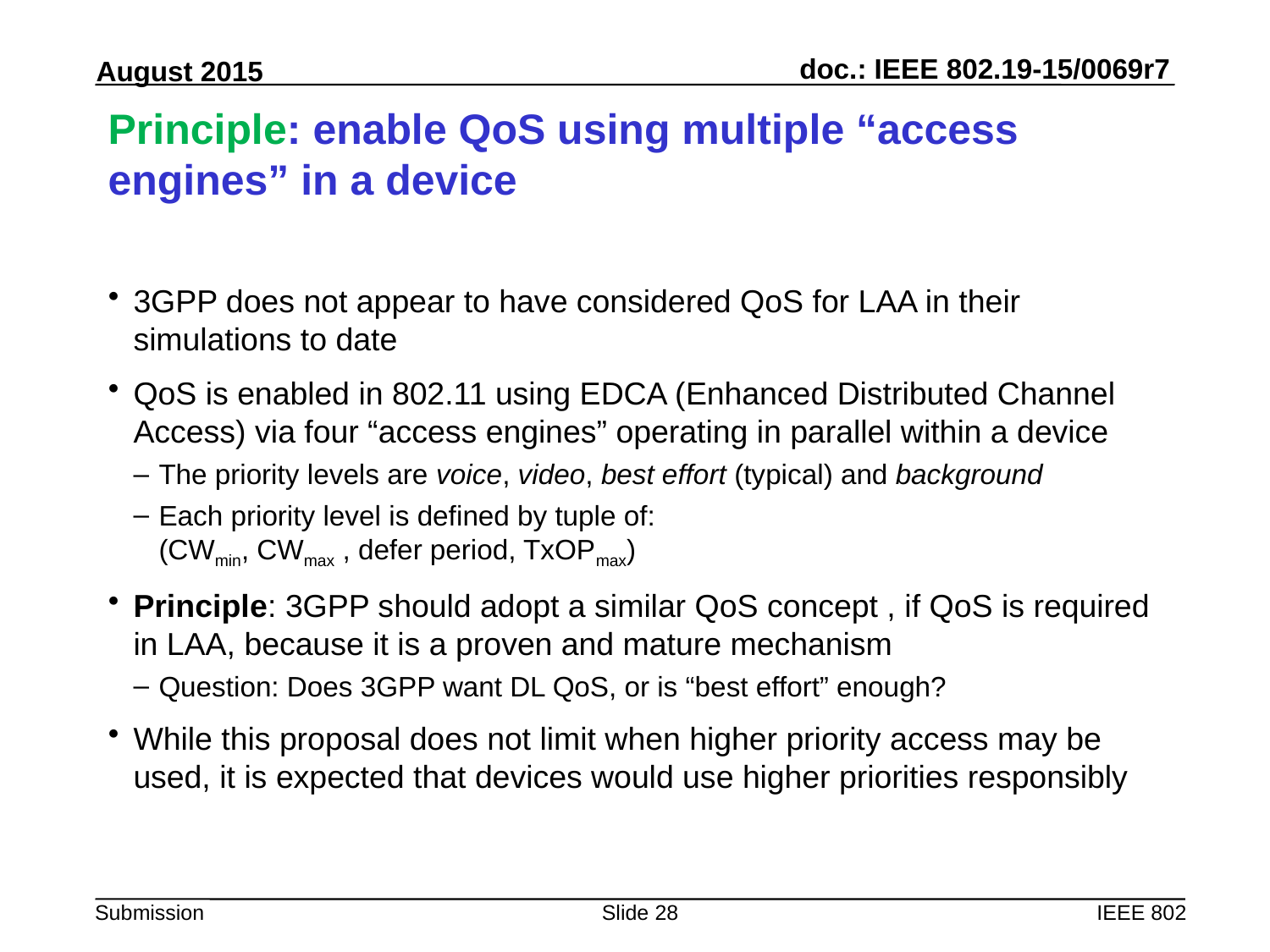

# Principle: enable QoS using multiple “access engines” in a device
3GPP does not appear to have considered QoS for LAA in their simulations to date
QoS is enabled in 802.11 using EDCA (Enhanced Distributed Channel Access) via four “access engines” operating in parallel within a device
The priority levels are voice, video, best effort (typical) and background
Each priority level is defined by tuple of:
(CWmin, CWmax , defer period, TxOPmax)
Principle: 3GPP should adopt a similar QoS concept , if QoS is required in LAA, because it is a proven and mature mechanism
Question: Does 3GPP want DL QoS, or is “best effort” enough?
While this proposal does not limit when higher priority access may be used, it is expected that devices would use higher priorities responsibly

Slide 28
IEEE 802